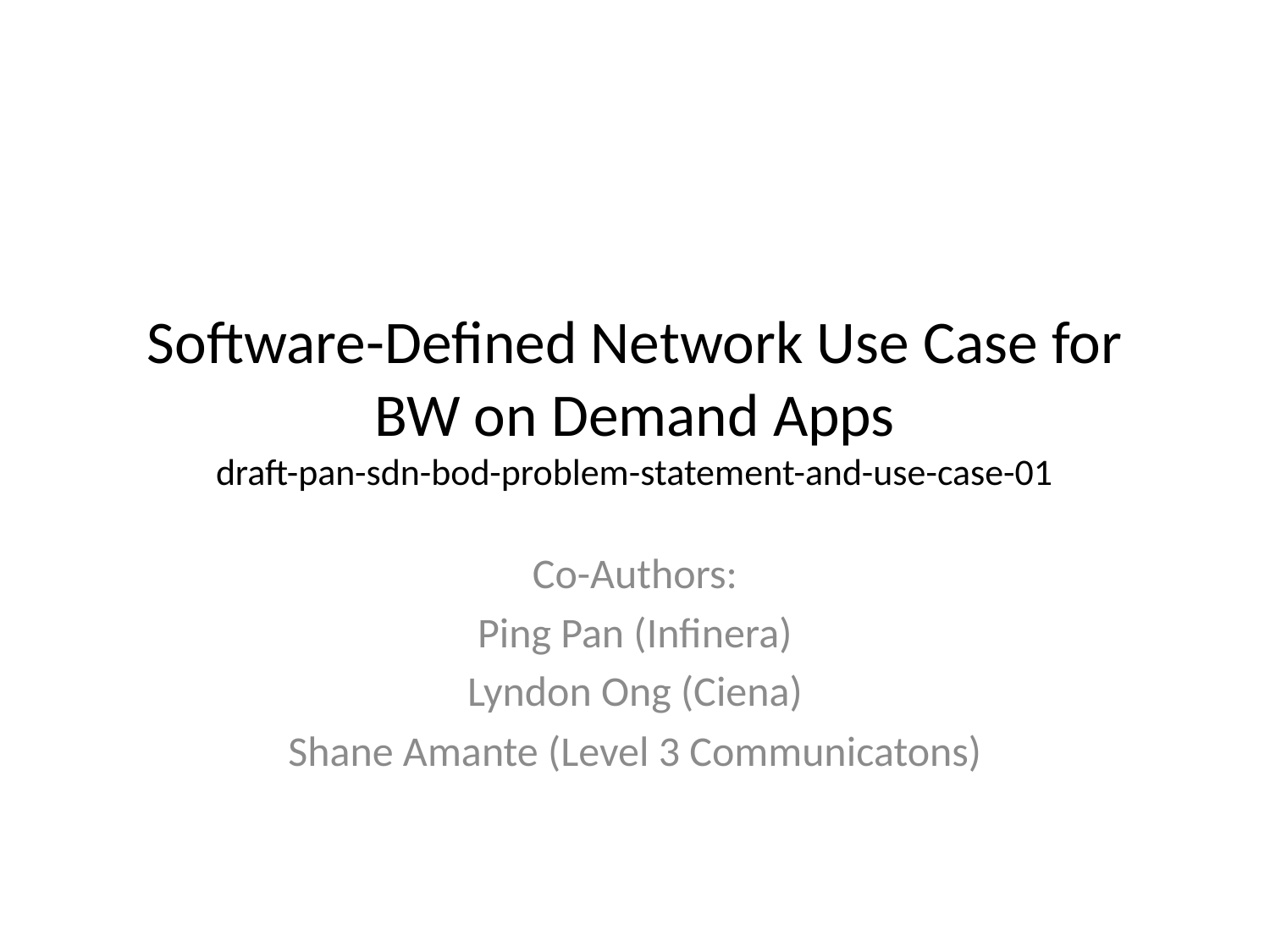

# Software-Defined Network Use Case for BW on Demand Apps draft-pan-sdn-bod-problem-statement-and-use-case-01
Co-Authors:
Ping Pan (Infinera)
Lyndon Ong (Ciena)
Shane Amante (Level 3 Communicatons)